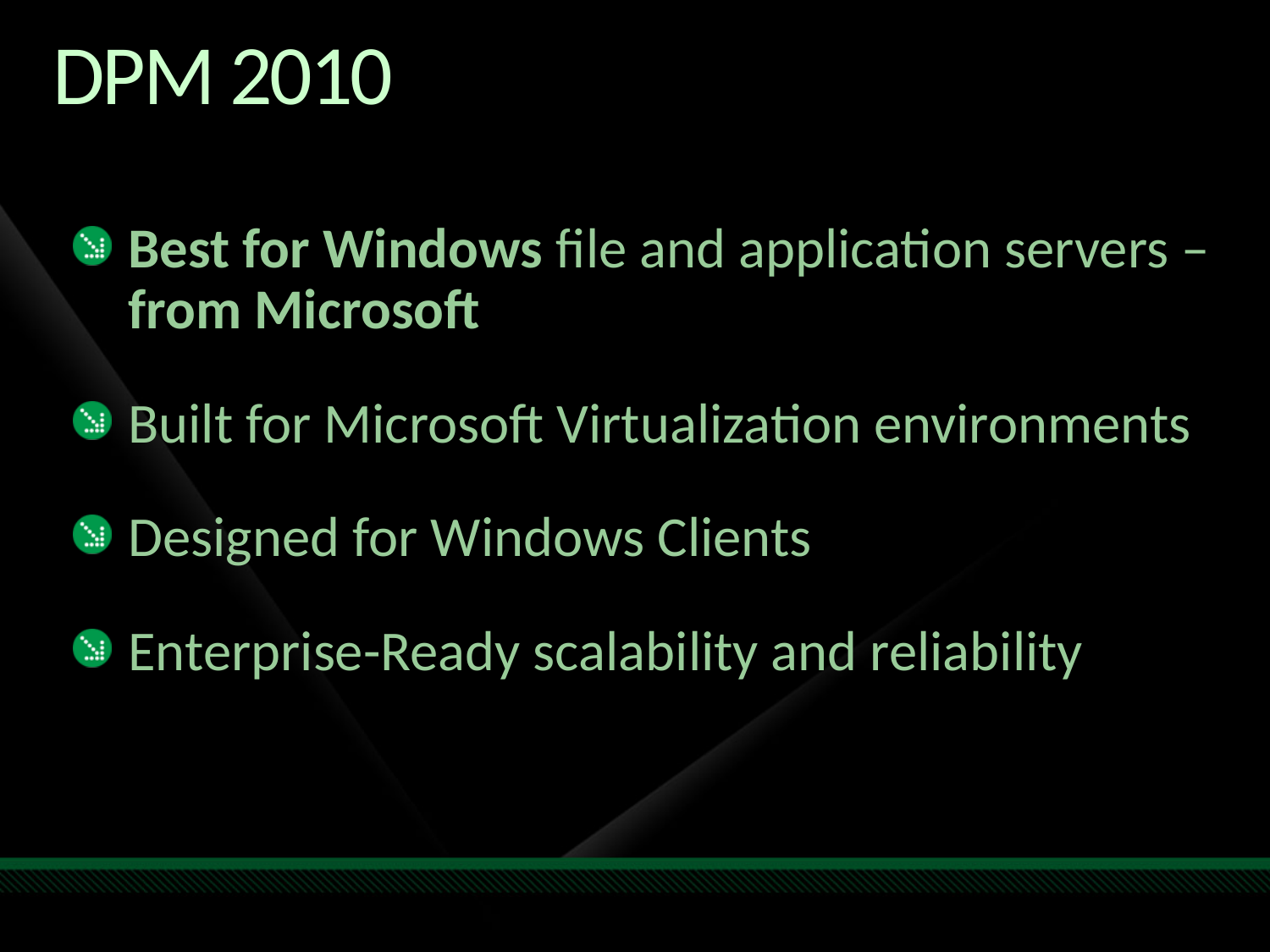

# DPM 2010
Best for Windows file and application servers – from Microsoft
Built for Microsoft Virtualization environments
Designed for Windows Clients
Enterprise-Ready scalability and reliability